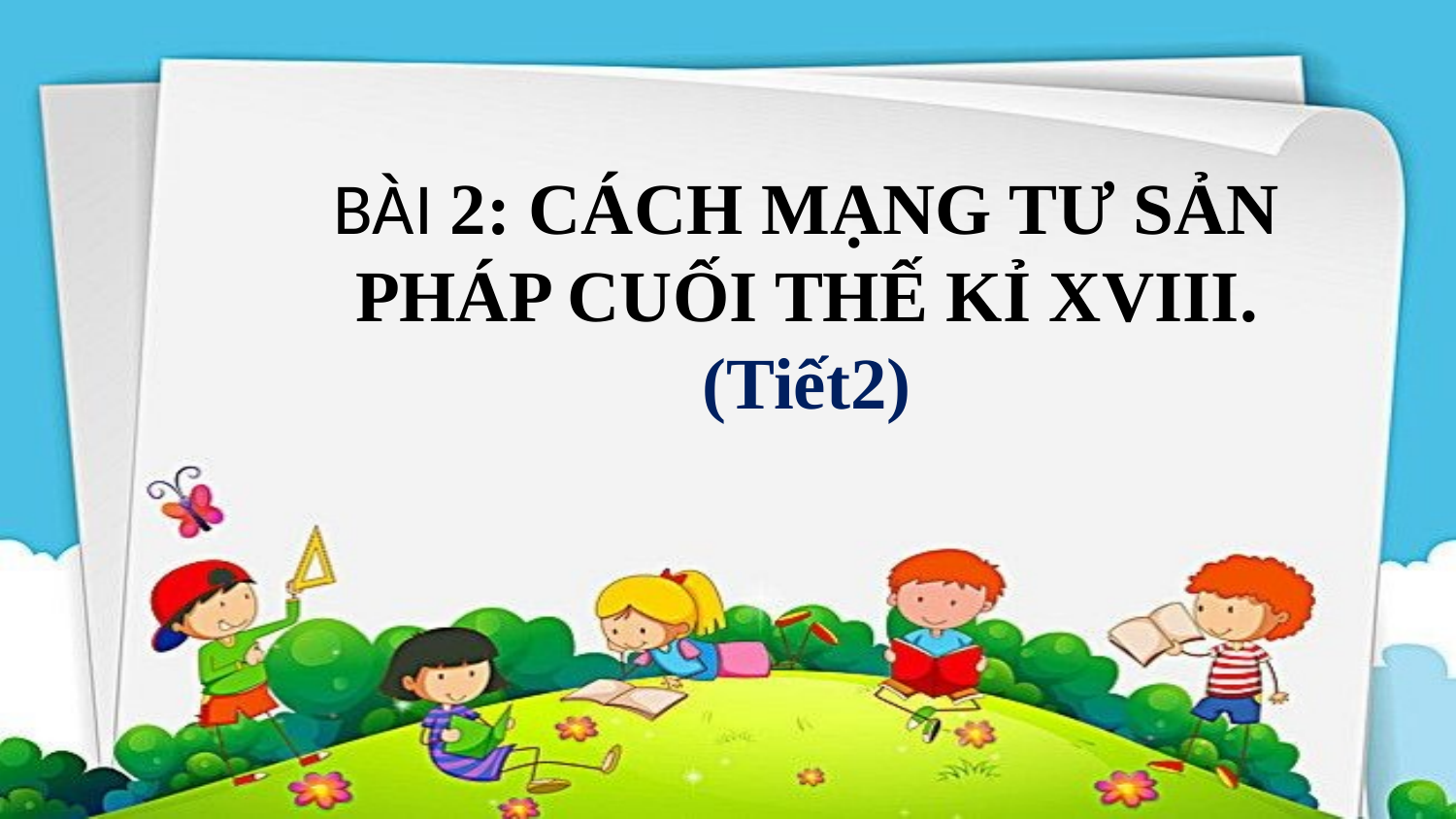

BÀI 2: CÁCH MẠNG TƯ SẢN PHÁP CUỐI THẾ KỈ XVIII.
(Tiết2)